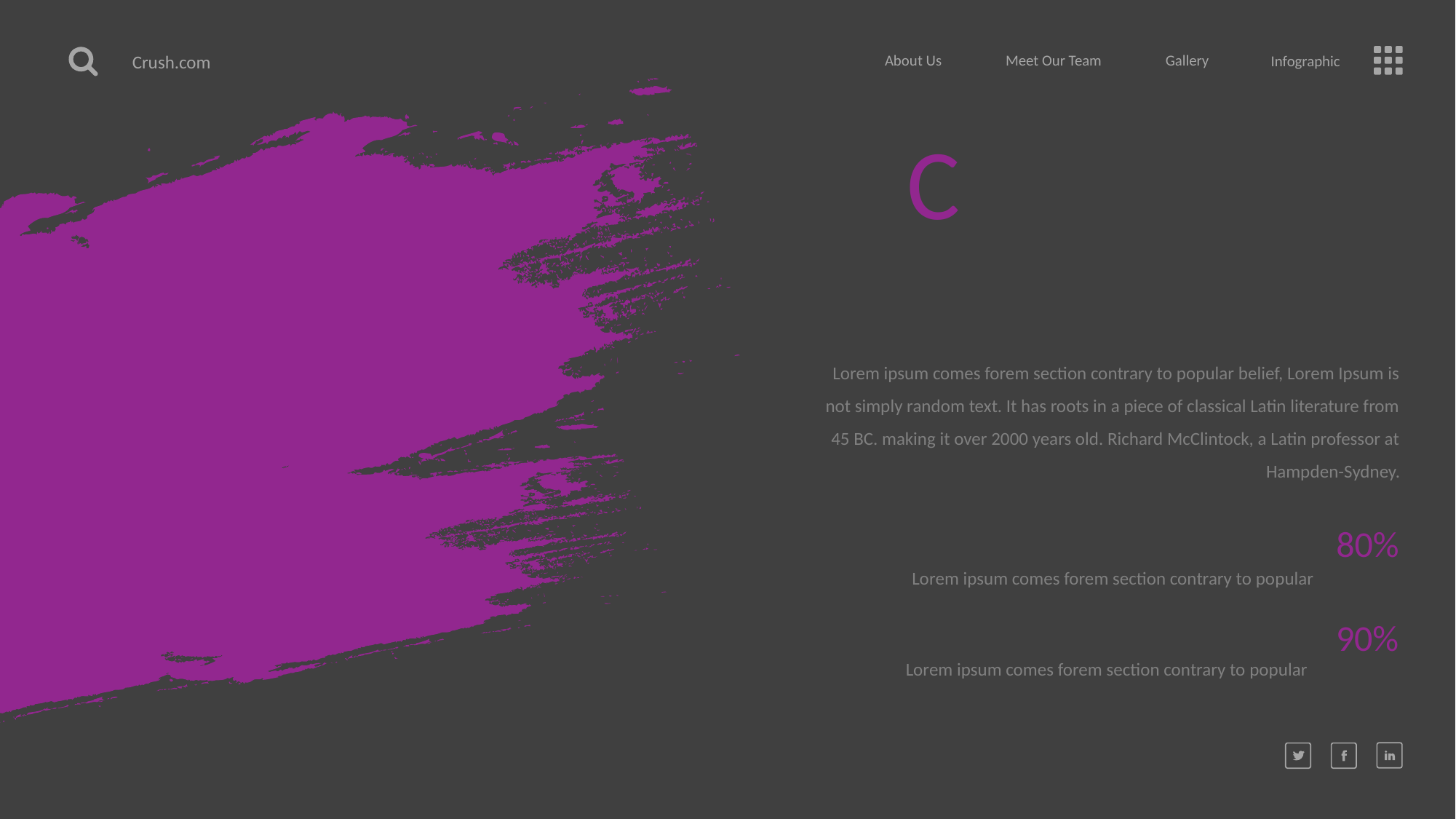

Crush.com
About Us
Meet Our Team
Gallery
Infographic

Cliff Gregors
Example Tittle
Lorem ipsum comes forem section contrary to popular belief, Lorem Ipsum is not simply random text. It has roots in a piece of classical Latin literature from 45 BC. making it over 2000 years old. Richard McClintock, a Latin professor at Hampden-Sydney.

80%
Tittle Here
Lorem ipsum comes forem section contrary to popular
90%
Tittle Here
Lorem ipsum comes forem section contrary to popular